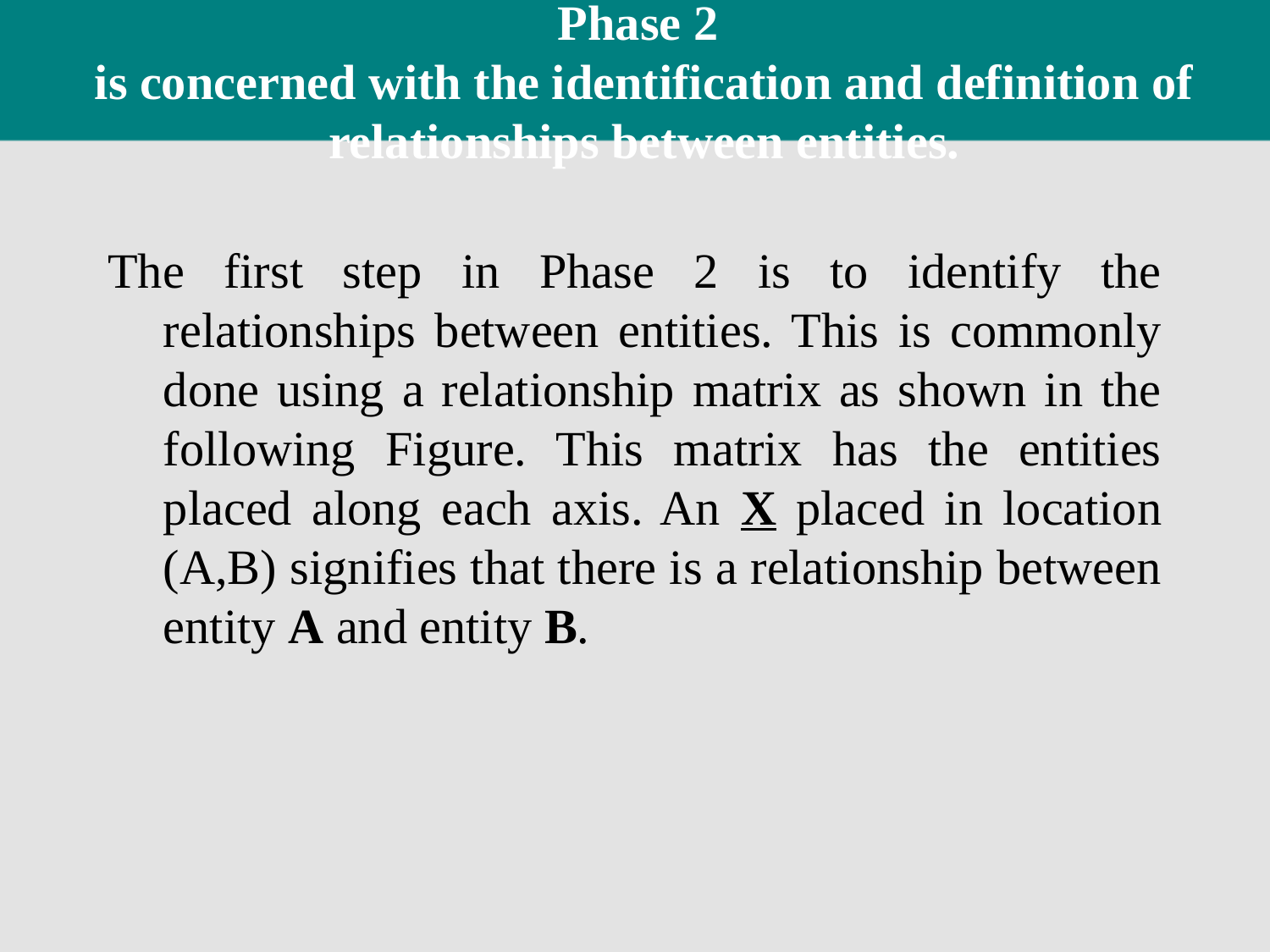

# Phase 2 is concerned with the identification and definition of relationships between entities.
The first step in Phase 2 is to identify the relationships between entities. This is commonly done using a relationship matrix as shown in the following Figure. This matrix has the entities placed along each axis. An X placed in location (A,B) signifies that there is a relationship between entity A and entity B.